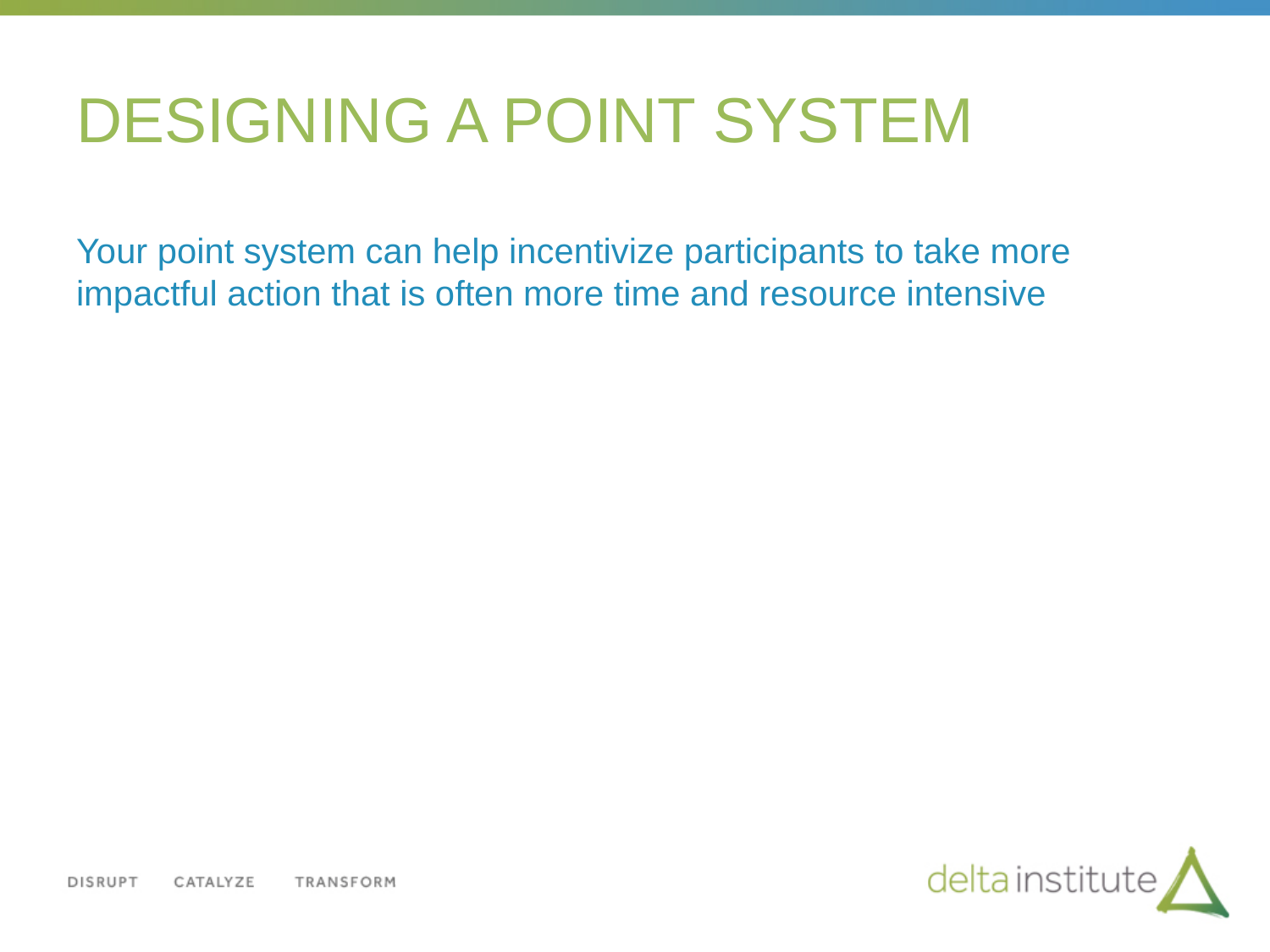

# DESIGNING A POINT SYSTEM
Your point system can help incentivize participants to take more impactful action that is often more time and resource intensive